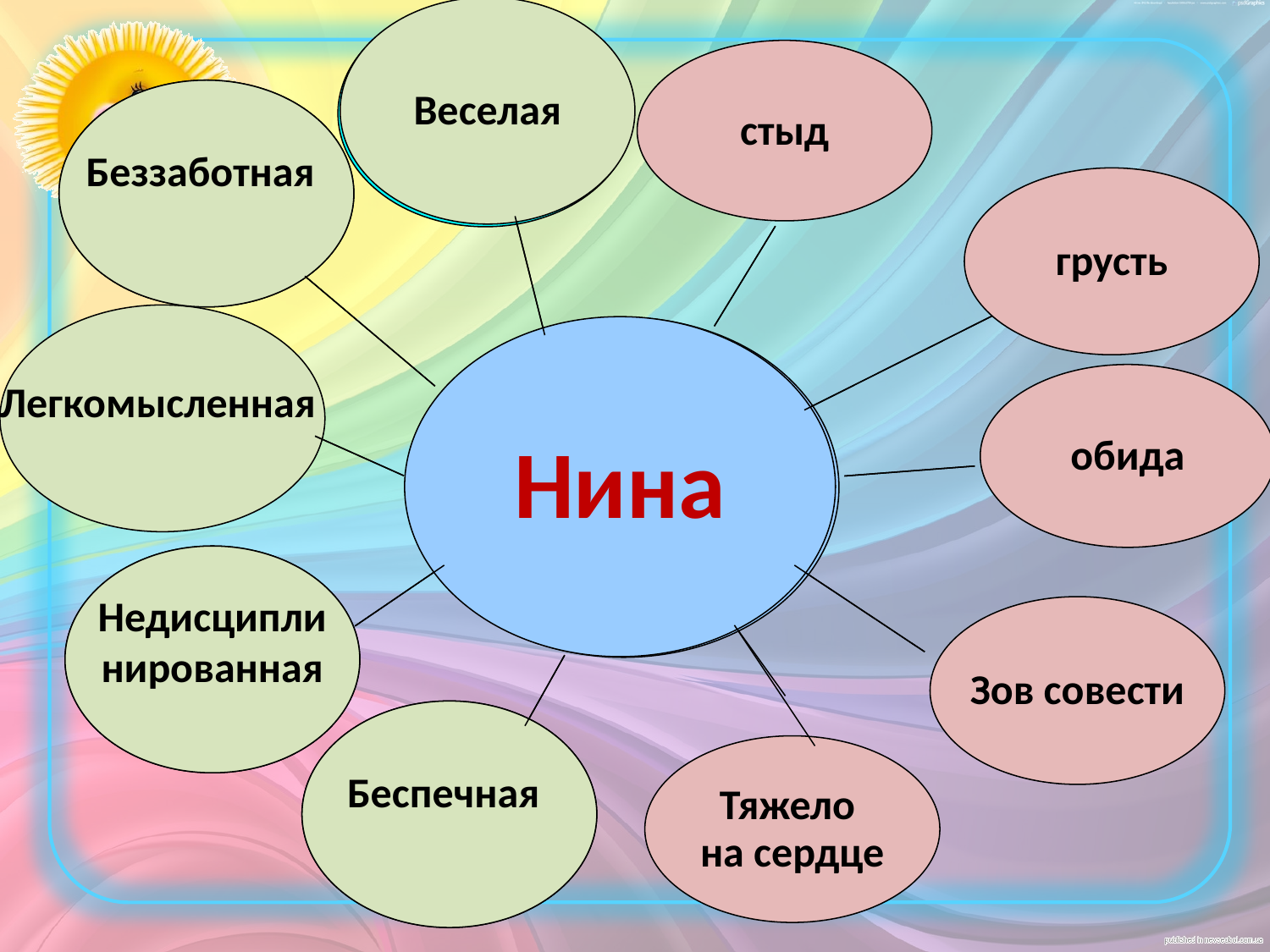

Веселая
Веселая
стыд
Беззаботная

Беззаботная

грусть

Легкомысленная

Нина
Нина
обида

Недисципли
нированная

Недисципли
нированная

Зов совести

Беспечная

Беспечная

Тяжело
на сердце